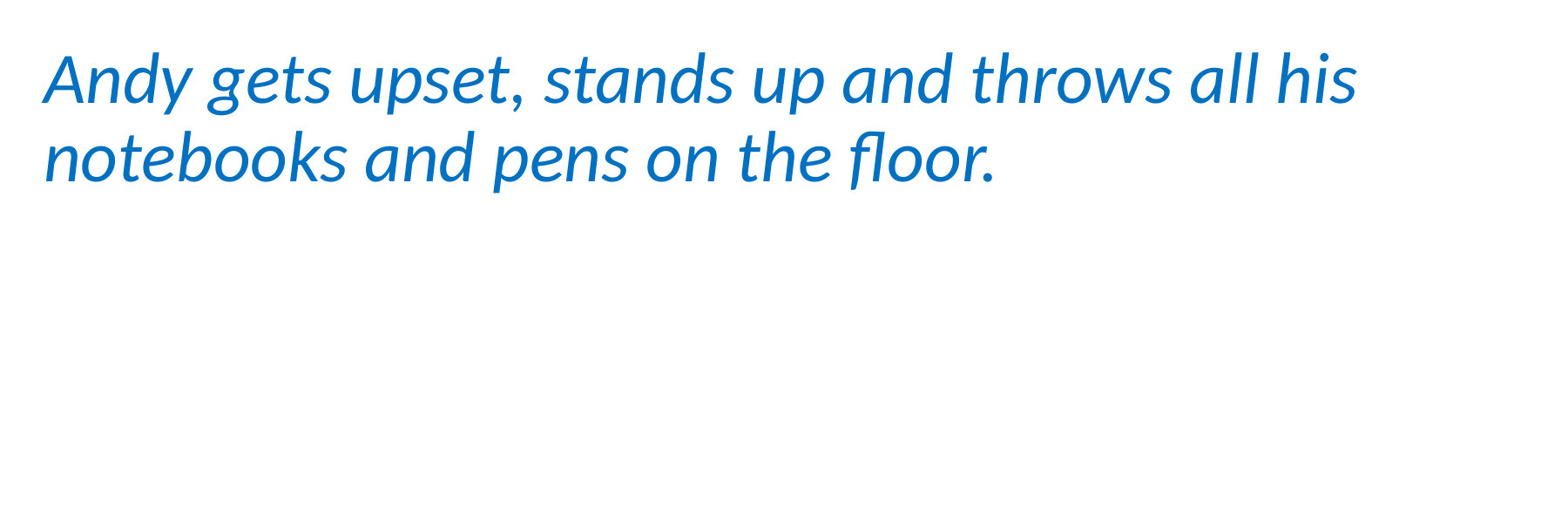

Andy gets upset, stands up and throws all his notebooks and pens on the floor.